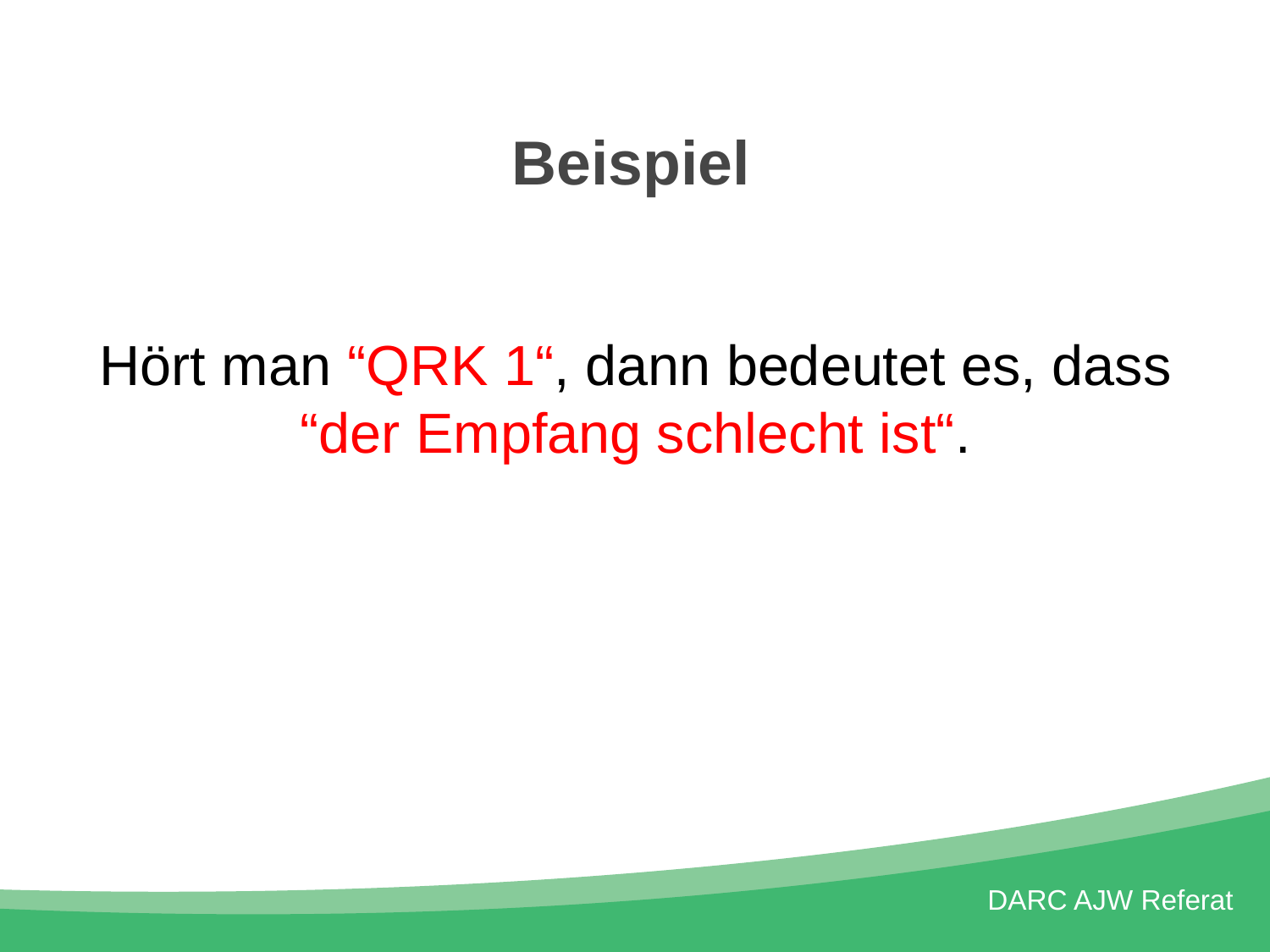

Hört man “QRK 1“, dann bedeutet es, dass “der Empfang schlecht ist“.

# Beispiel